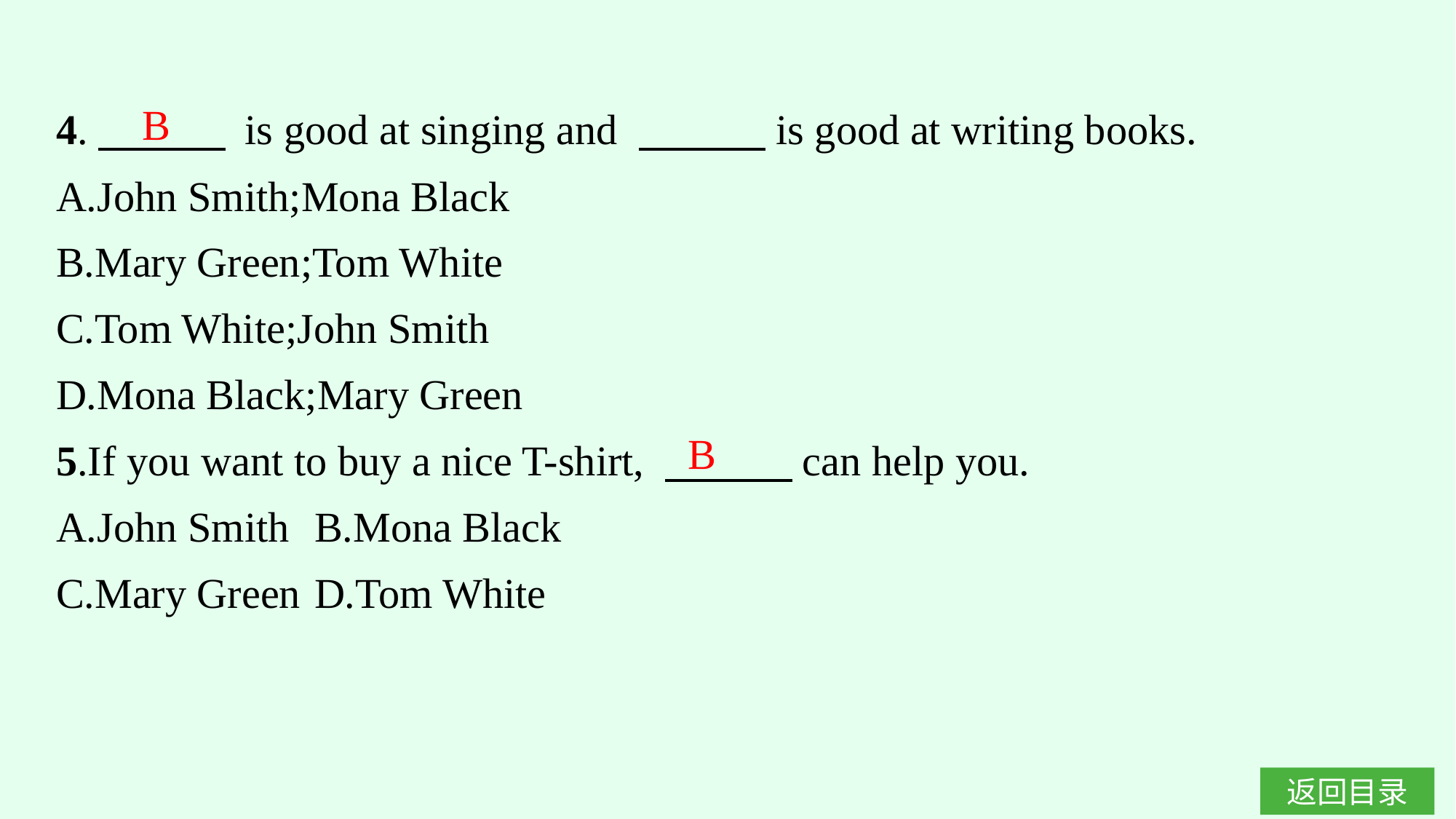

4.　　　 is good at singing and 　　　is good at writing books.
A.John Smith;Mona Black
B.Mary Green;Tom White
C.Tom White;John Smith
D.Mona Black;Mary Green
5.If you want to buy a nice T-shirt, 　　　can help you.
A.John Smith	B.Mona Black
C.Mary Green	D.Tom White
B
B